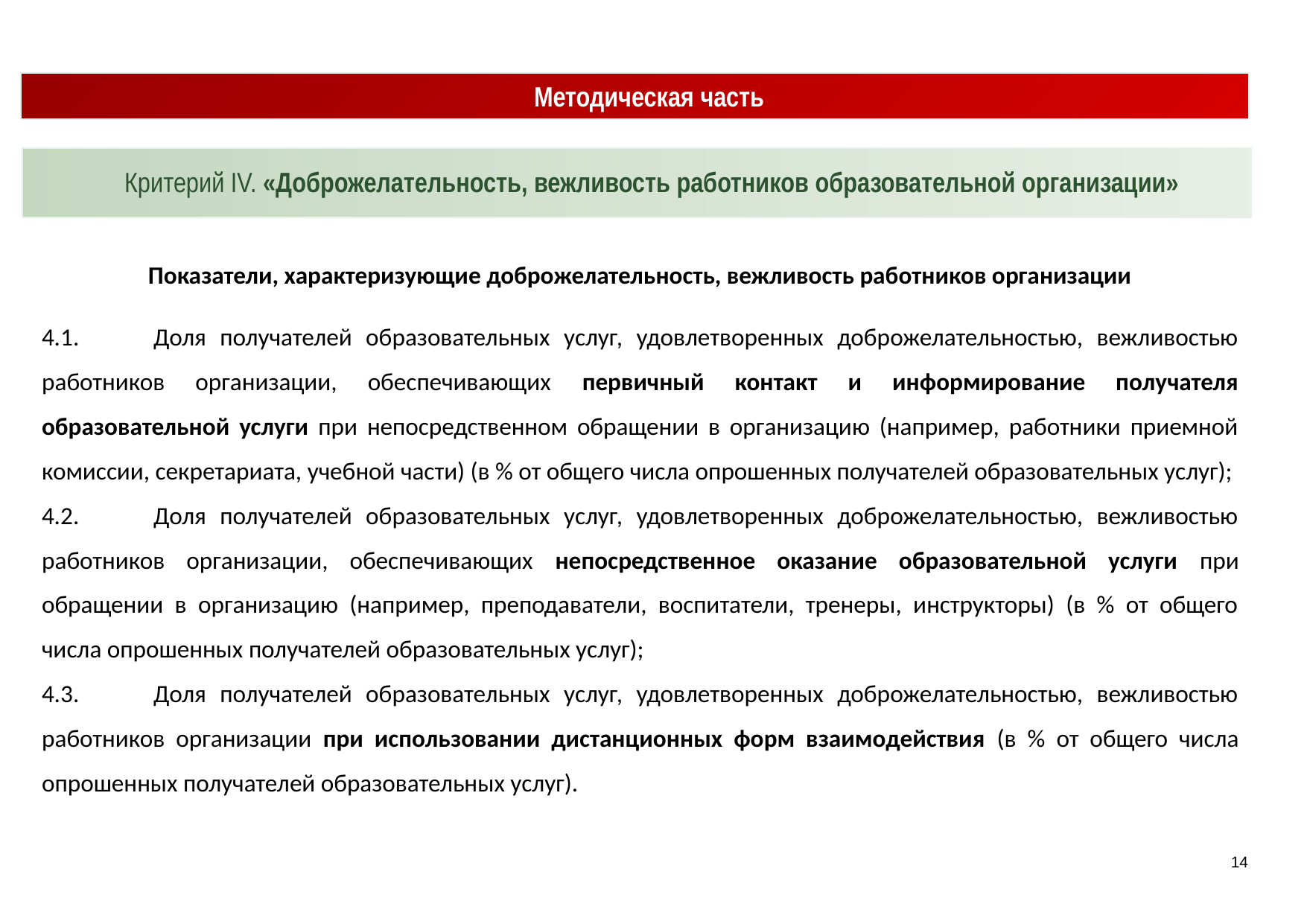

Методическая часть

Критерий IV. «Доброжелательность, вежливость работников образовательной организации»
Показатели, характеризующие доброжелательность, вежливость работников организации
4.1.	Доля получателей образовательных услуг, удовлетворенных доброжелательностью, вежливостью работников организации, обеспечивающих первичный контакт и информирование получателя образовательной услуги при непосредственном обращении в организацию (например, работники приемной комиссии, секретариата, учебной части) (в % от общего числа опрошенных получателей образовательных услуг);
4.2.	Доля получателей образовательных услуг, удовлетворенных доброжелательностью, вежливостью работников организации, обеспечивающих непосредственное оказание образовательной услуги при обращении в организацию (например, преподаватели, воспитатели, тренеры, инструкторы) (в % от общего числа опрошенных получателей образовательных услуг);
4.3.	Доля получателей образовательных услуг, удовлетворенных доброжелательностью, вежливостью работников организации при использовании дистанционных форм взаимодействия (в % от общего числа опрошенных получателей образовательных услуг).
14